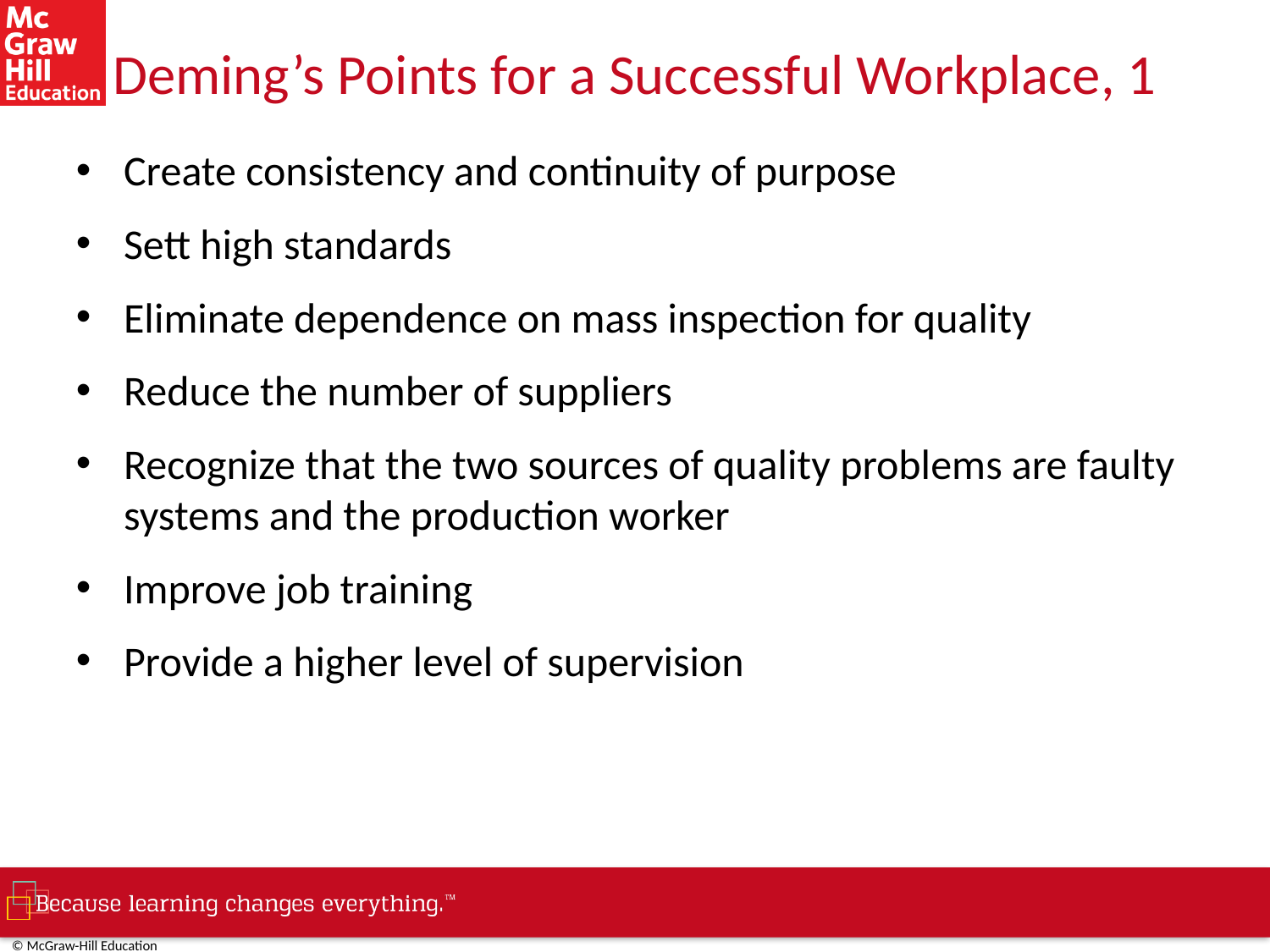

# Deming’s Points for a Successful Workplace, 1
Create consistency and continuity of purpose
Sett high standards
Eliminate dependence on mass inspection for quality
Reduce the number of suppliers
Recognize that the two sources of quality problems are faulty systems and the production worker
Improve job training
Provide a higher level of supervision